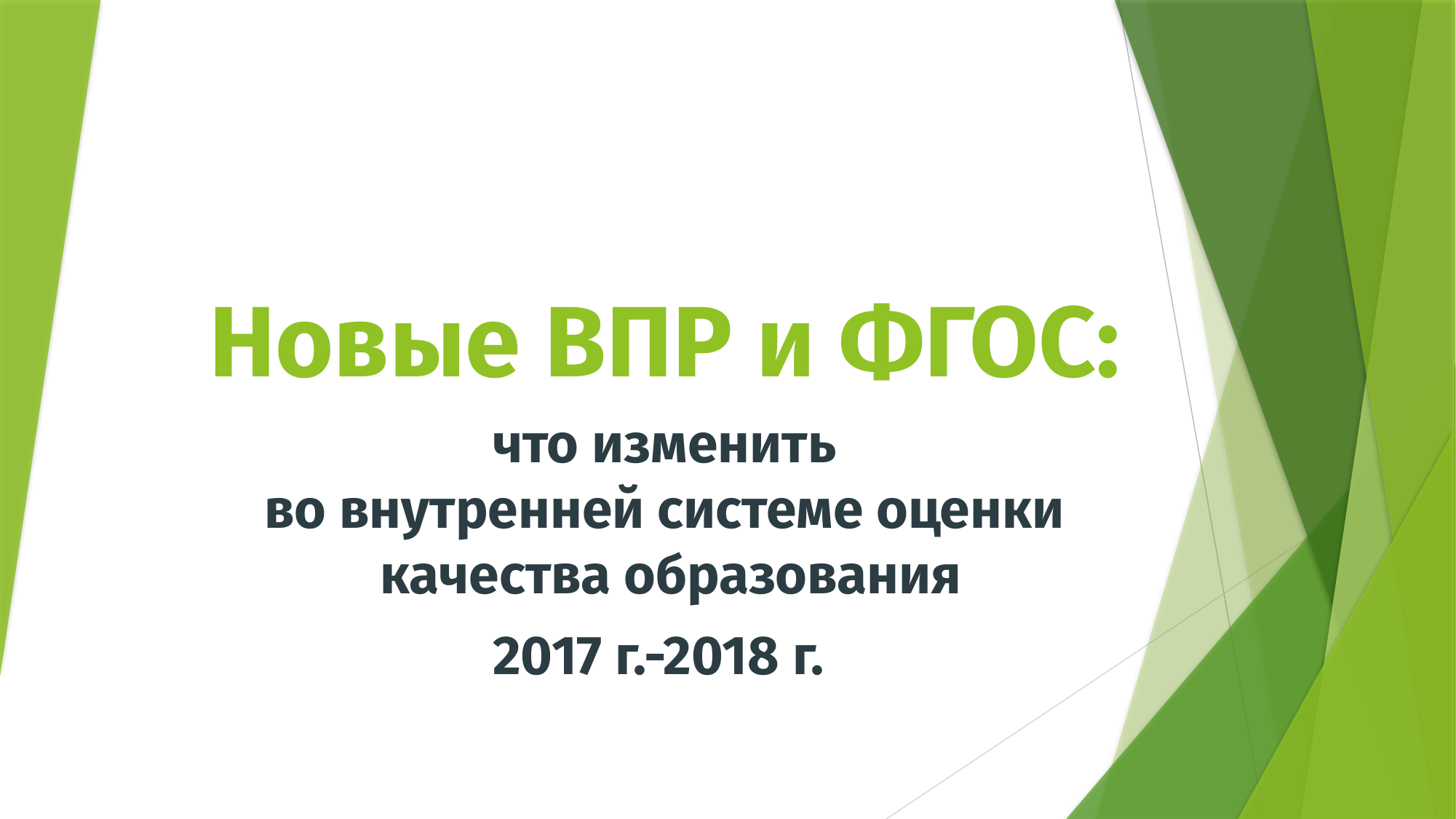

# Новые ВПР и ФГОС:
что изменить
во внутренней системе оценки
 качества образования
2017 г.-2018 г.